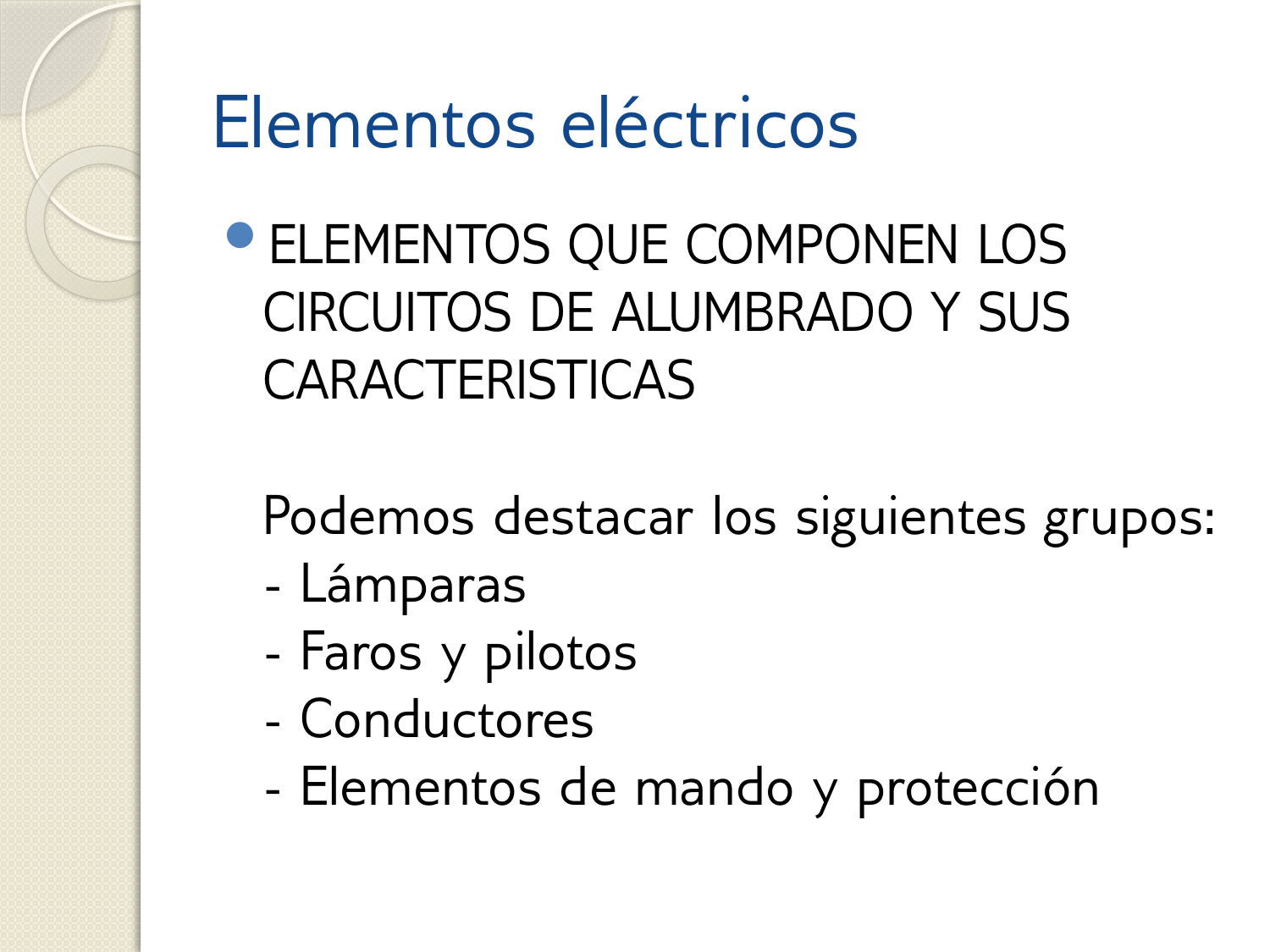

# Elementos eléctricos
ELEMENTOS QUE COMPONEN LOS CIRCUITOS DE ALUMBRADO Y SUS CARACTERISTICAS
Podemos destacar los siguientes grupos:
- Lámparas
- Faros y pilotos
- Conductores
- Elementos de mando y protección